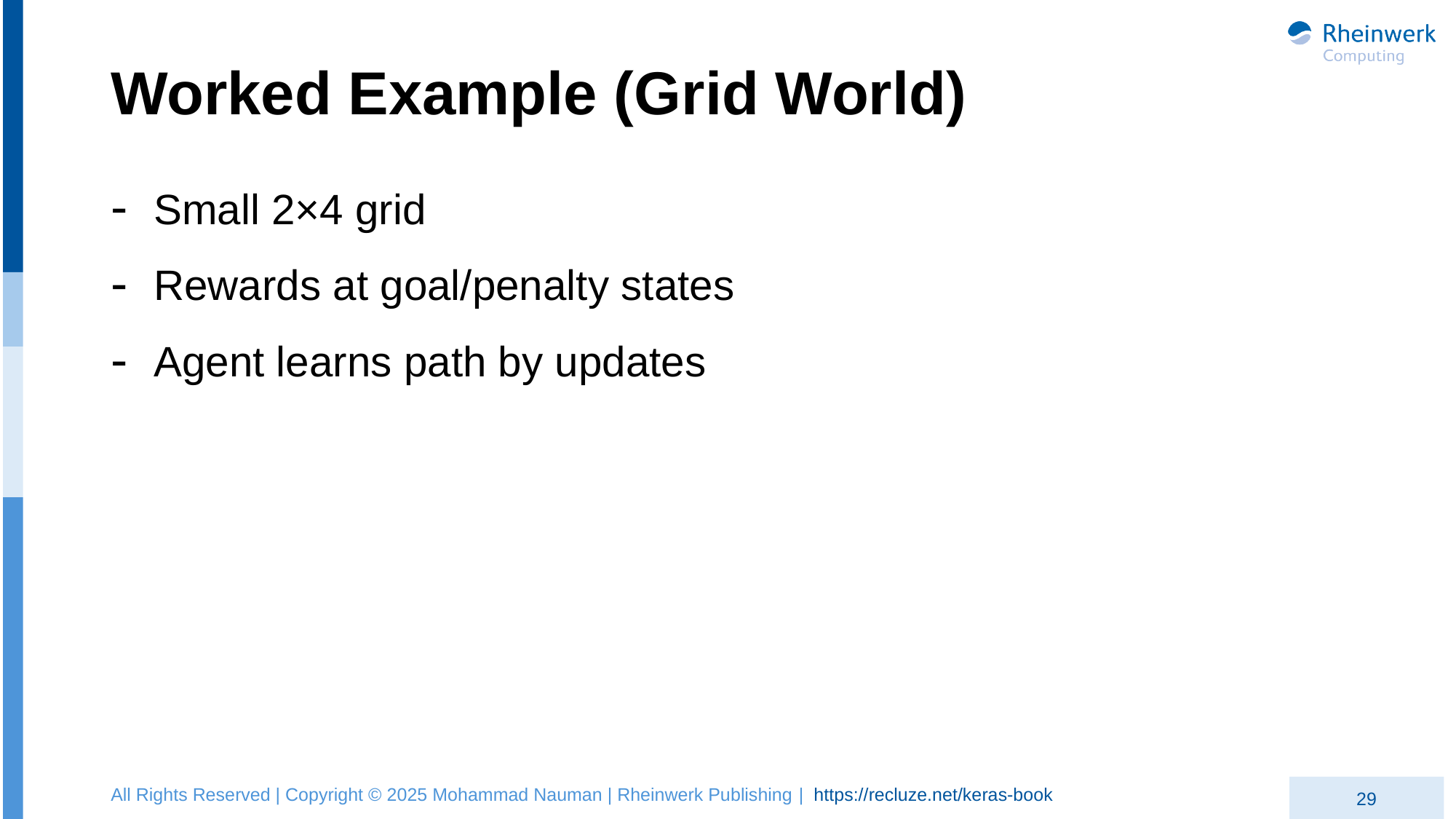

# Worked Example (Grid World)
Small 2×4 grid
Rewards at goal/penalty states
Agent learns path by updates